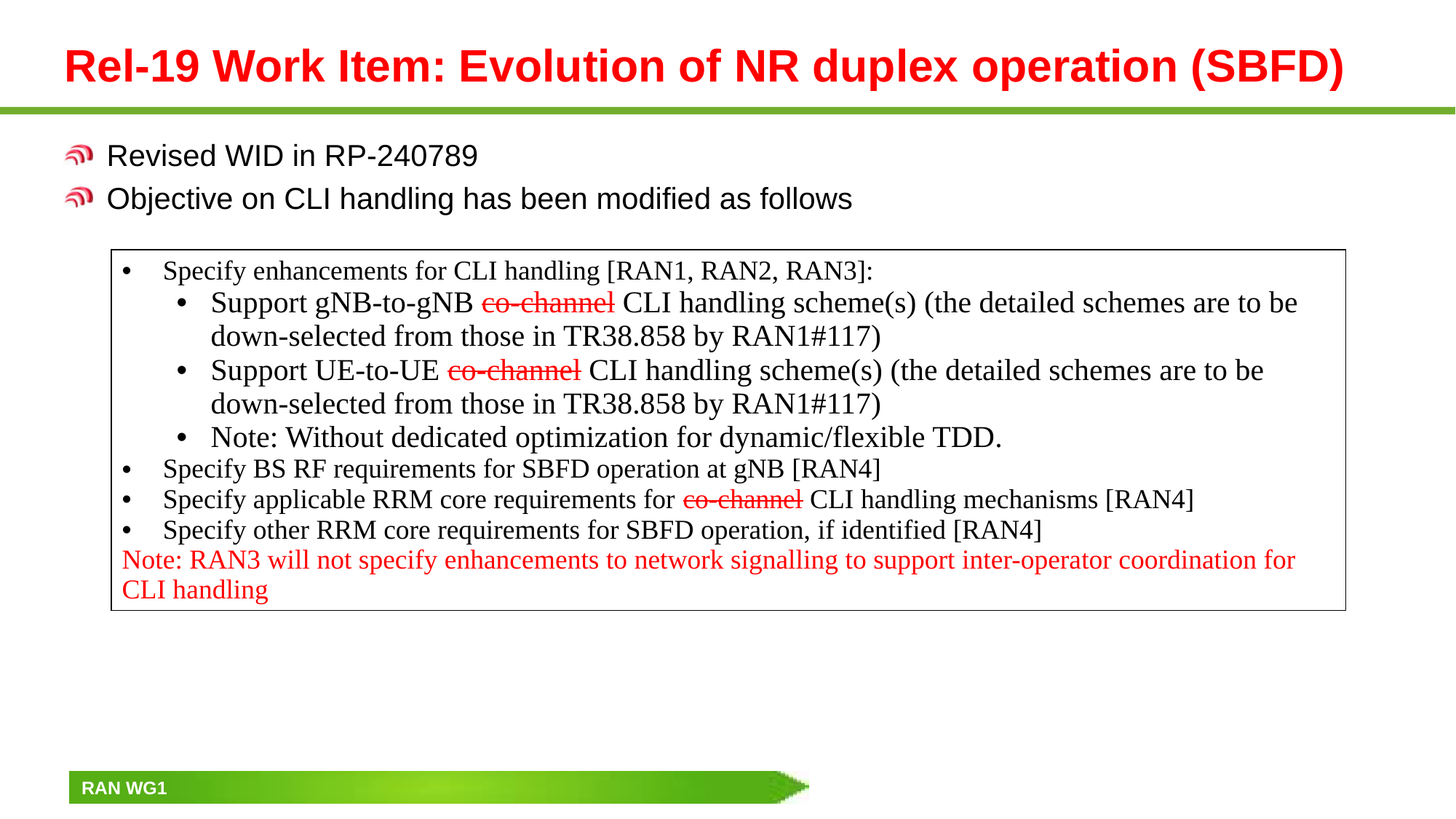

# Rel-19 Work Item: Evolution of NR duplex operation (SBFD)
Revised WID in RP-240789
Objective on CLI handling has been modified as follows
| Specify enhancements for CLI handling [RAN1, RAN2, RAN3]: Support gNB-to-gNB co-channel CLI handling scheme(s) (the detailed schemes are to be down-selected from those in TR38.858 by RAN1#117) Support UE-to-UE co-channel CLI handling scheme(s) (the detailed schemes are to be down-selected from those in TR38.858 by RAN1#117) Note: Without dedicated optimization for dynamic/flexible TDD. Specify BS RF requirements for SBFD operation at gNB [RAN4] Specify applicable RRM core requirements for co-channel CLI handling mechanisms [RAN4] Specify other RRM core requirements for SBFD operation, if identified [RAN4] Note: RAN3 will not specify enhancements to network signalling to support inter-operator coordination for CLI handling |
| --- |